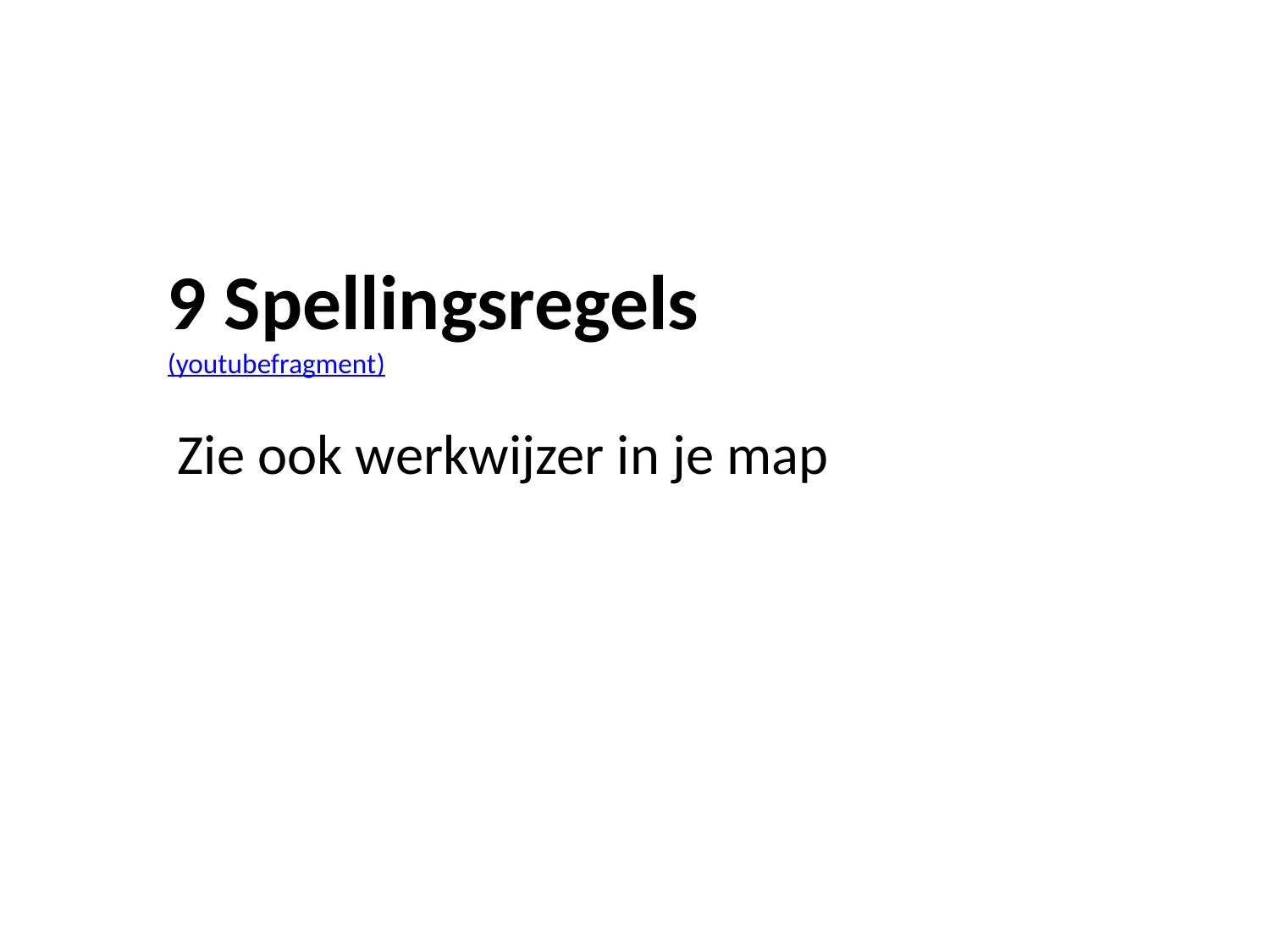

# 9 Spellingsregels (youtubefragment)
Zie ook werkwijzer in je map